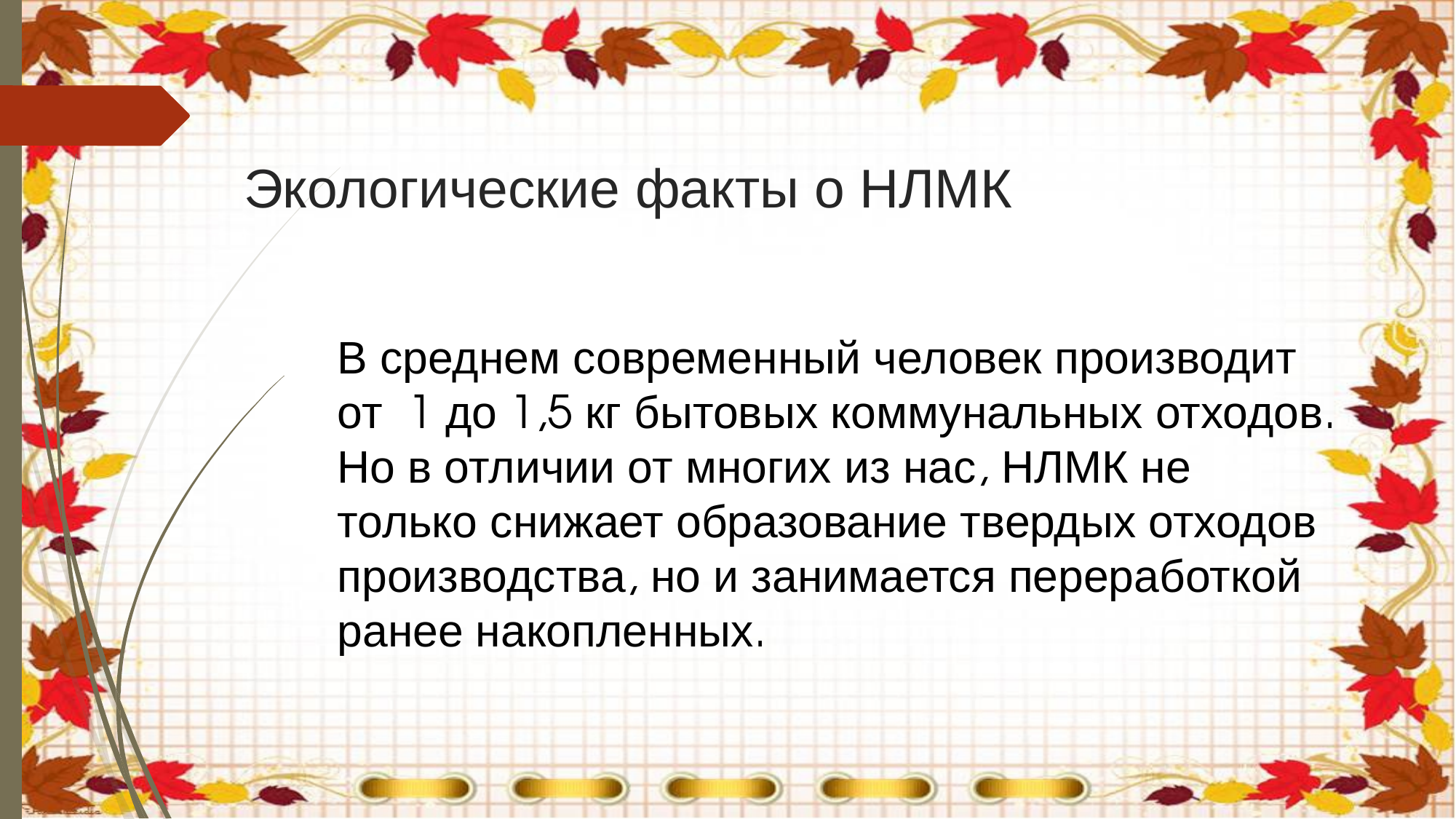

# Экологические факты о НЛМК
В среднем современный человек производит от  1 до 1,5 кг бытовых коммунальных отходов. Но в отличии от многих из нас, НЛМК не только снижает образование твердых отходов производства, но и занимается переработкой ранее накопленных.